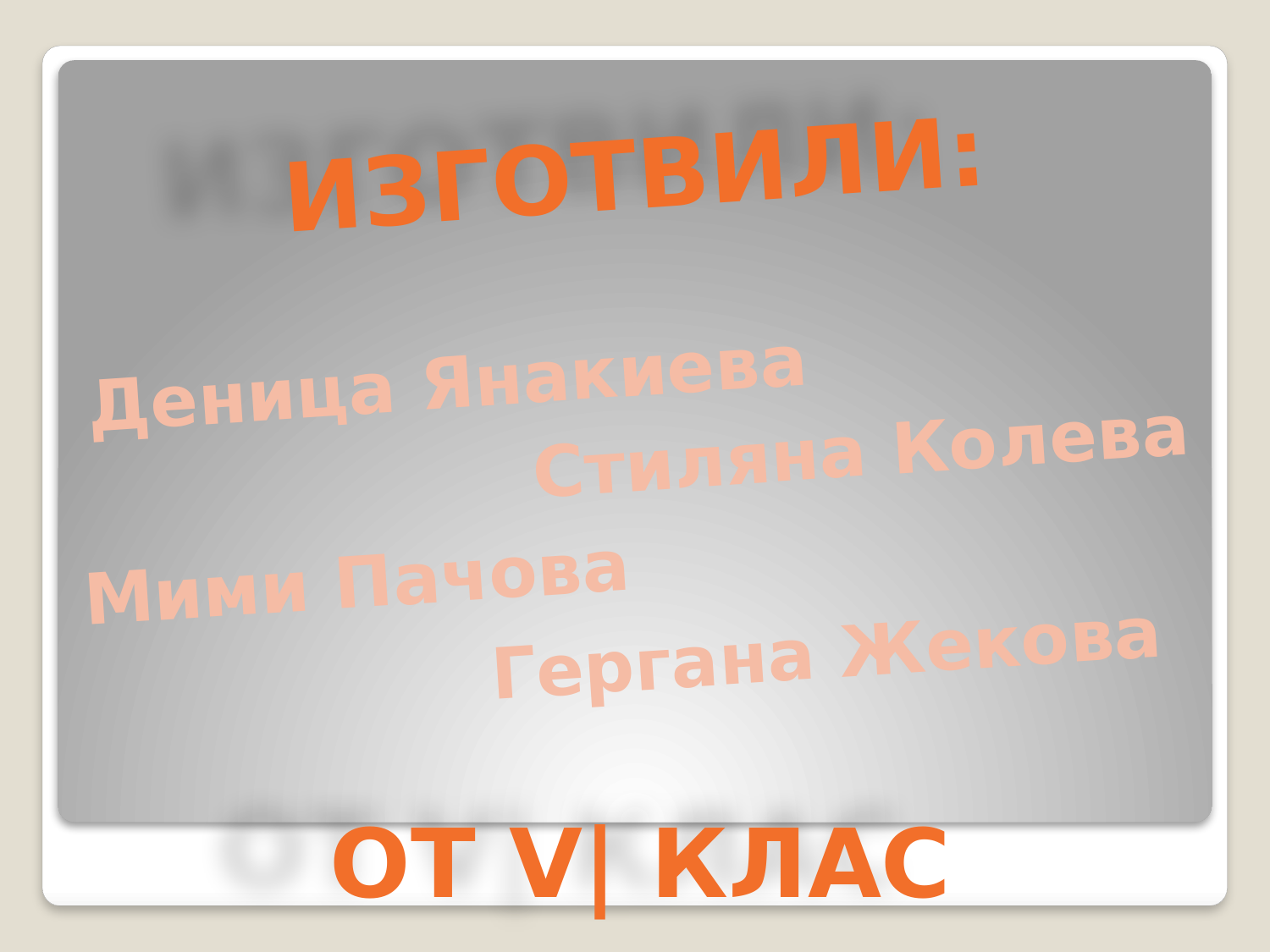

Изготвили:
Деница Янакиева
Стиляна Колева
Мими Пачова
Гергана Жекова
От V| клас